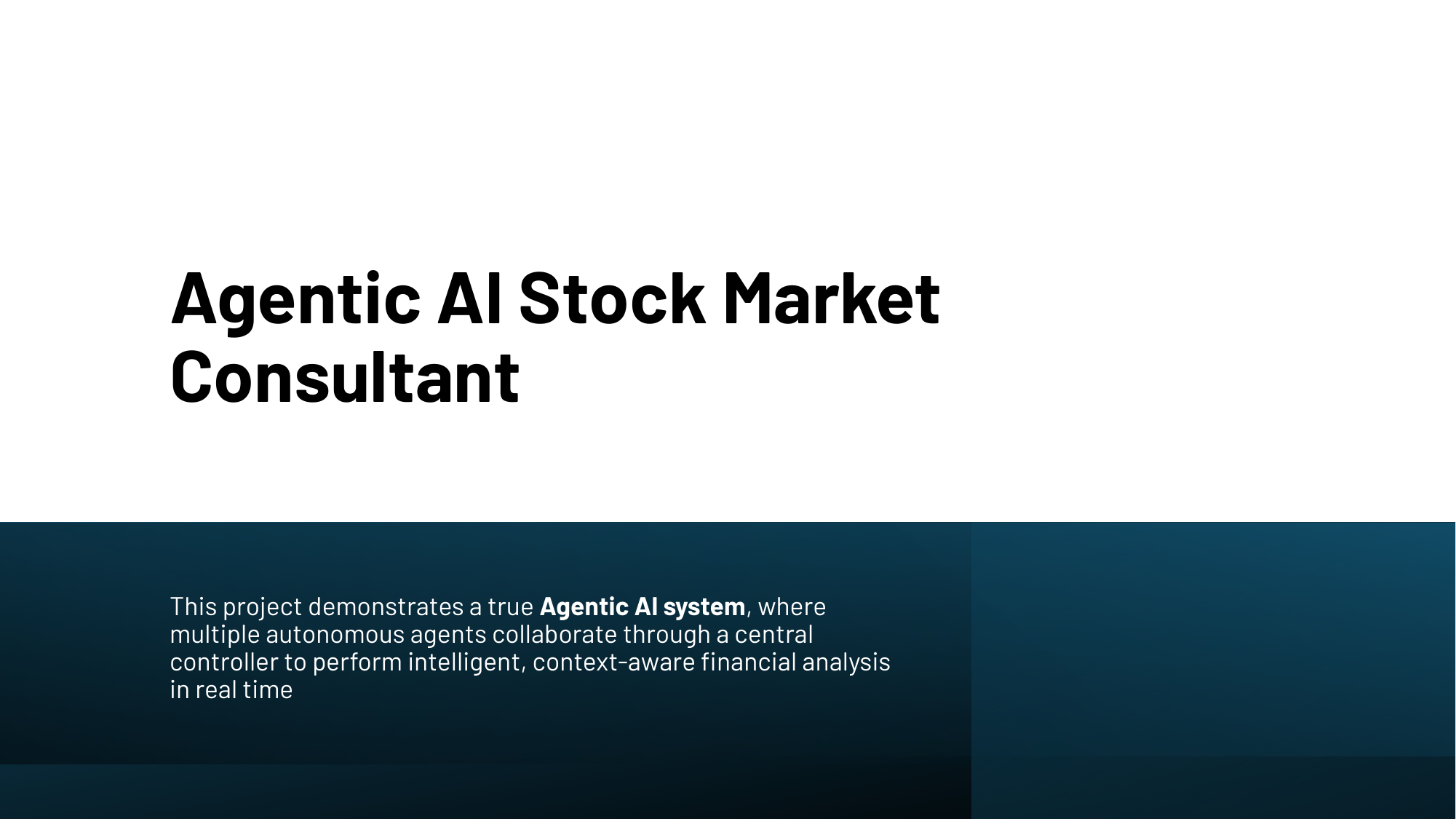

# Agentic AI Stock Market Consultant

This project demonstrates a true Agentic AI system, where multiple autonomous agents collaborate through a central controller to perform intelligent, context-aware financial analysis in real time